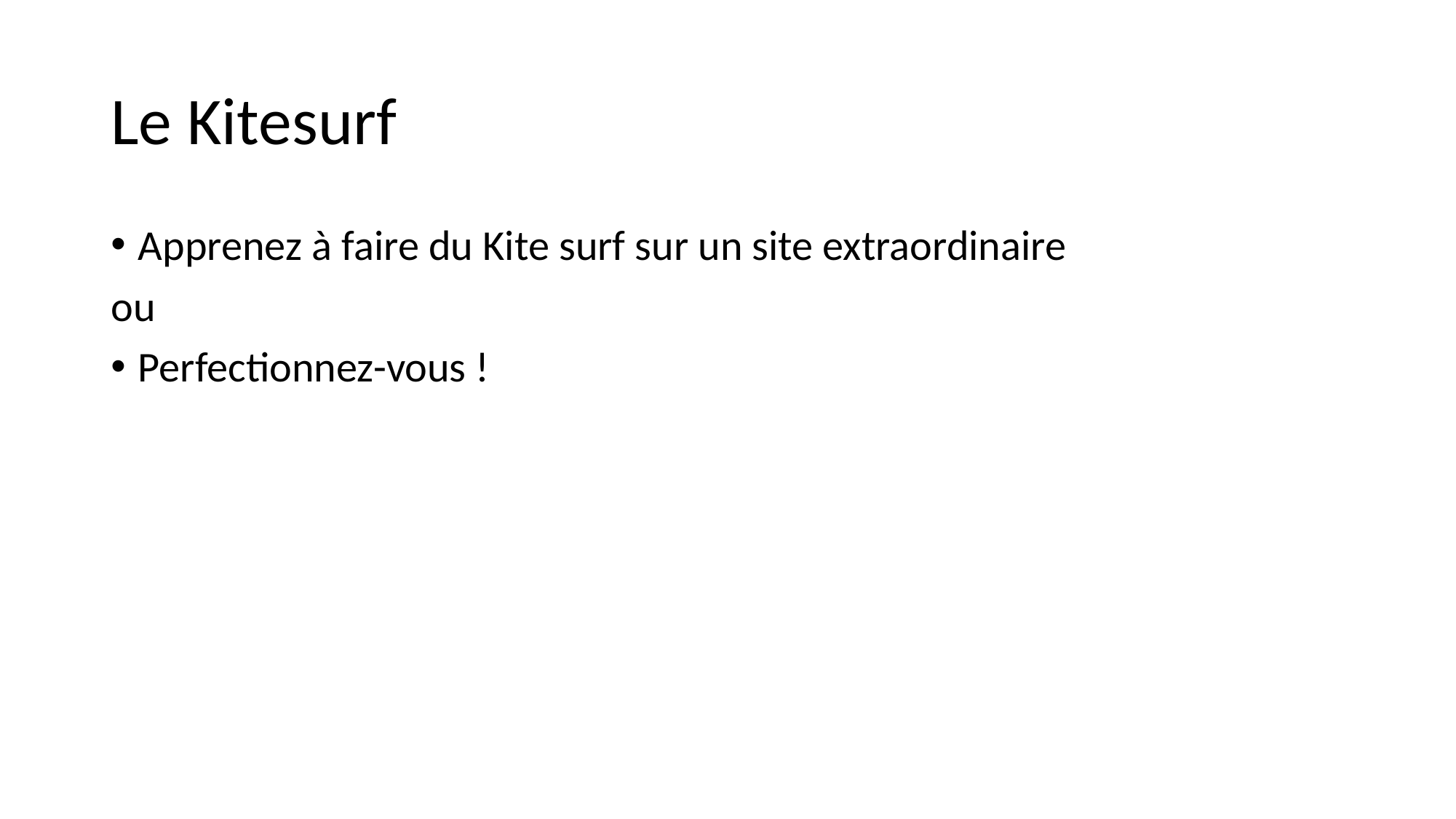

# Le Kitesurf
Apprenez à faire du Kite surf sur un site extraordinaire
ou
Perfectionnez-vous !